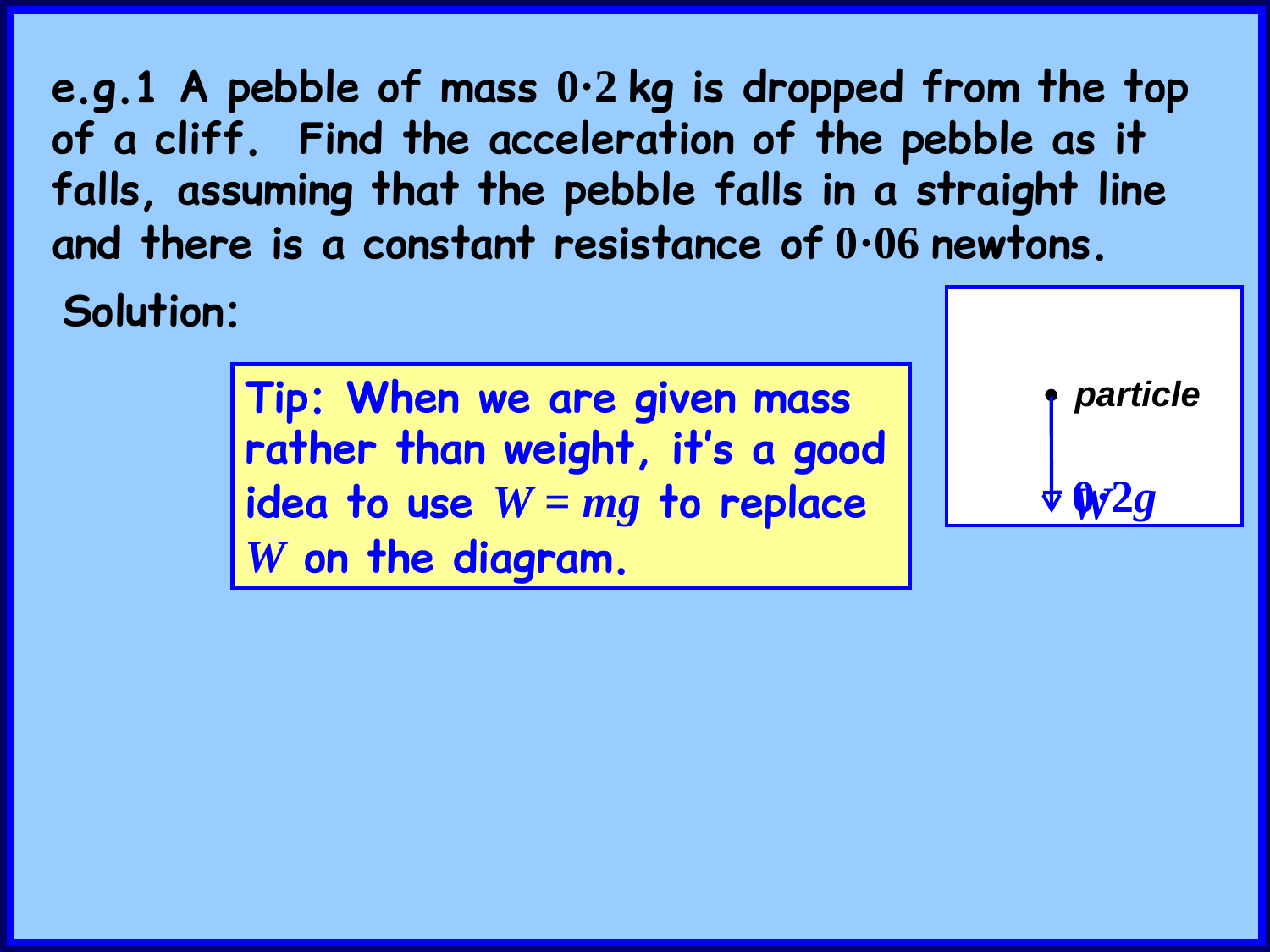

e.g.1	A pebble of mass 0·2 kg is dropped from the top of a cliff.  Find the acceleration of the pebble as it falls, assuming that the pebble falls in a straight line and there is a constant resistance of 0·06 newtons.
Solution:

particle

Tip: When we are given mass rather than weight, it’s a good idea to use W = mg to replace W on the diagram.

0·2g
W